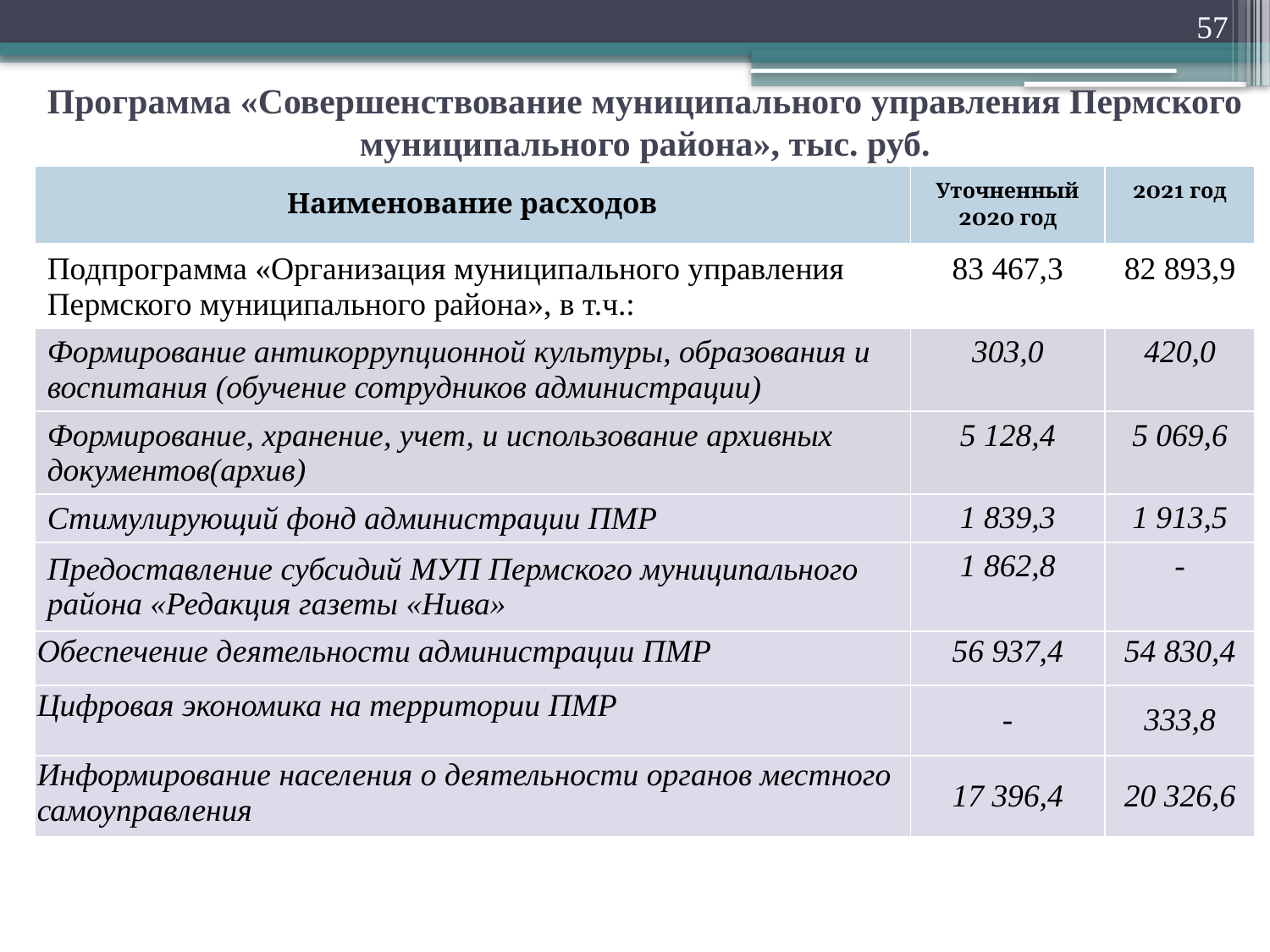

57
Программа «Совершенствование муниципального управления Пермского муниципального района», тыс. руб.
| Наименование расходов | Уточненный 2020 год | 2021 год |
| --- | --- | --- |
| Подпрограмма «Организация муниципального управления Пермского муниципального района», в т.ч.: | 83 467,3 | 82 893,9 |
| Формирование антикоррупционной культуры, образования и воспитания (обучение сотрудников администрации) | 303,0 | 420,0 |
| Формирование, хранение, учет, и использование архивных документов(архив) | 5 128,4 | 5 069,6 |
| Стимулирующий фонд администрации ПМР | 1 839,3 | 1 913,5 |
| Предоставление субсидий МУП Пермского муниципального района «Редакция газеты «Нива» | 1 862,8 | - |
| Обеспечение деятельности администрации ПМР | 56 937,4 | 54 830,4 |
| Цифровая экономика на территории ПМР | - | 333,8 |
| Информирование населения о деятельности органов местного самоуправления | 17 396,4 | 20 326,6 |